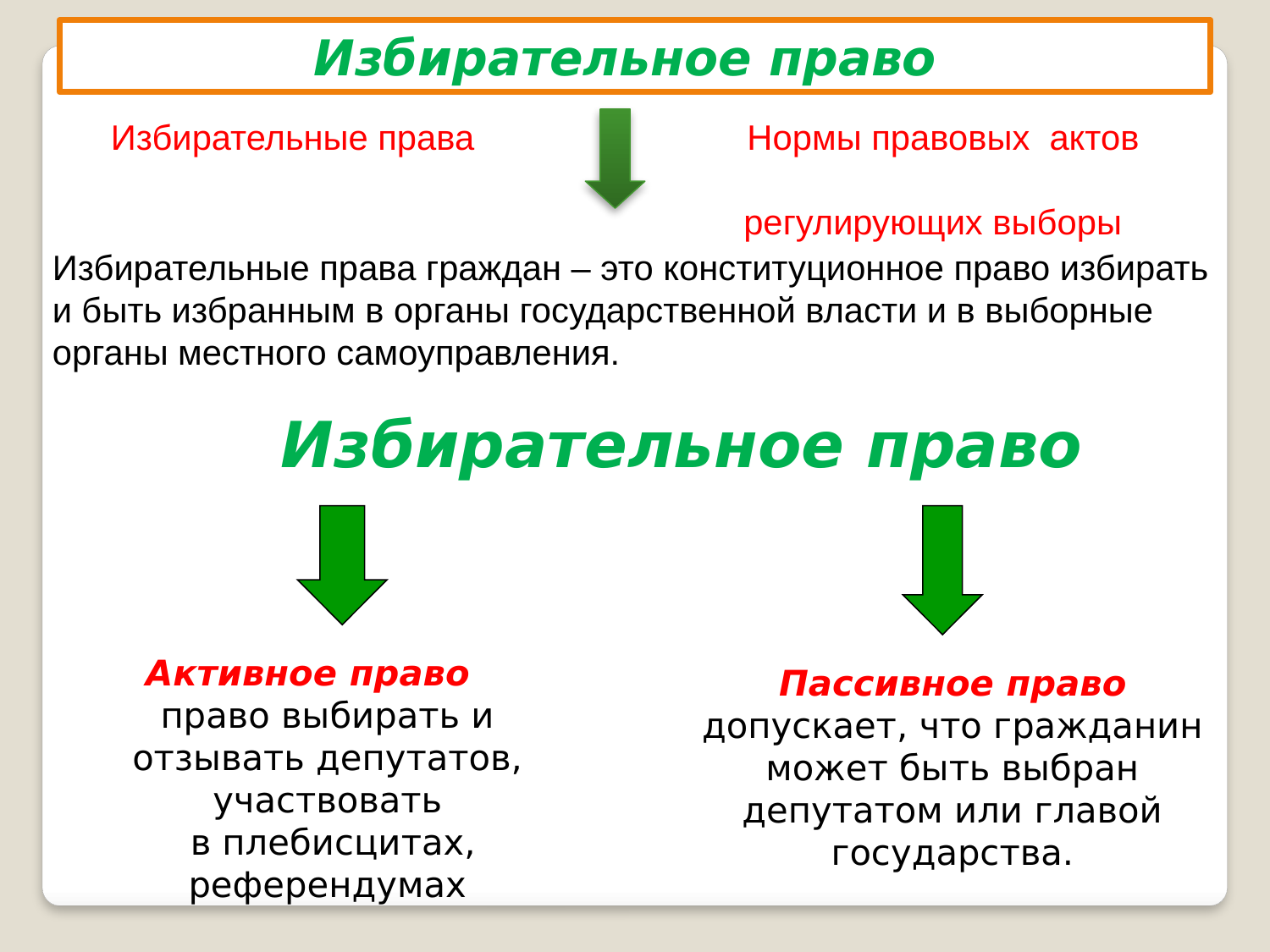

Избирательное право

      Избирательные права                            Нормы правовых  актов
                                                                       регулирующих выборы

Избирательные права граждан – это конституционное право избирать и быть избранным в органы государственной власти и в выборные органы местного самоуправления.
       Избирательное право

      Активное право
 право выбирать и
отзывать депутатов, участвовать
 в плебисцитах, референдумах
 Пассивное право
допускает, что гражданин может быть выбран депутатом или главой государства.